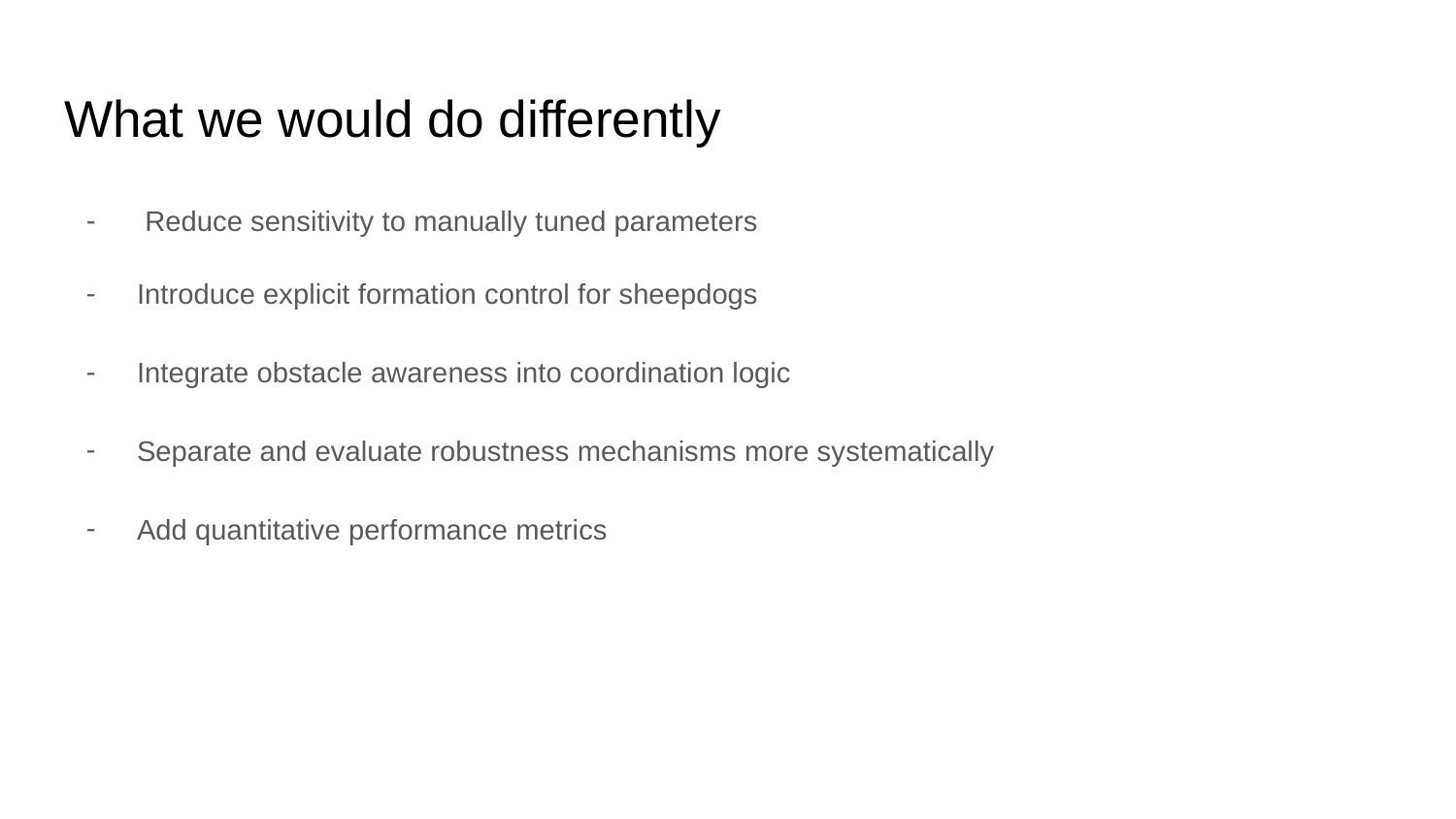

# What we would do differently
 Reduce sensitivity to manually tuned parameters
Introduce explicit formation control for sheepdogs
Integrate obstacle awareness into coordination logic
Separate and evaluate robustness mechanisms more systematically
Add quantitative performance metrics